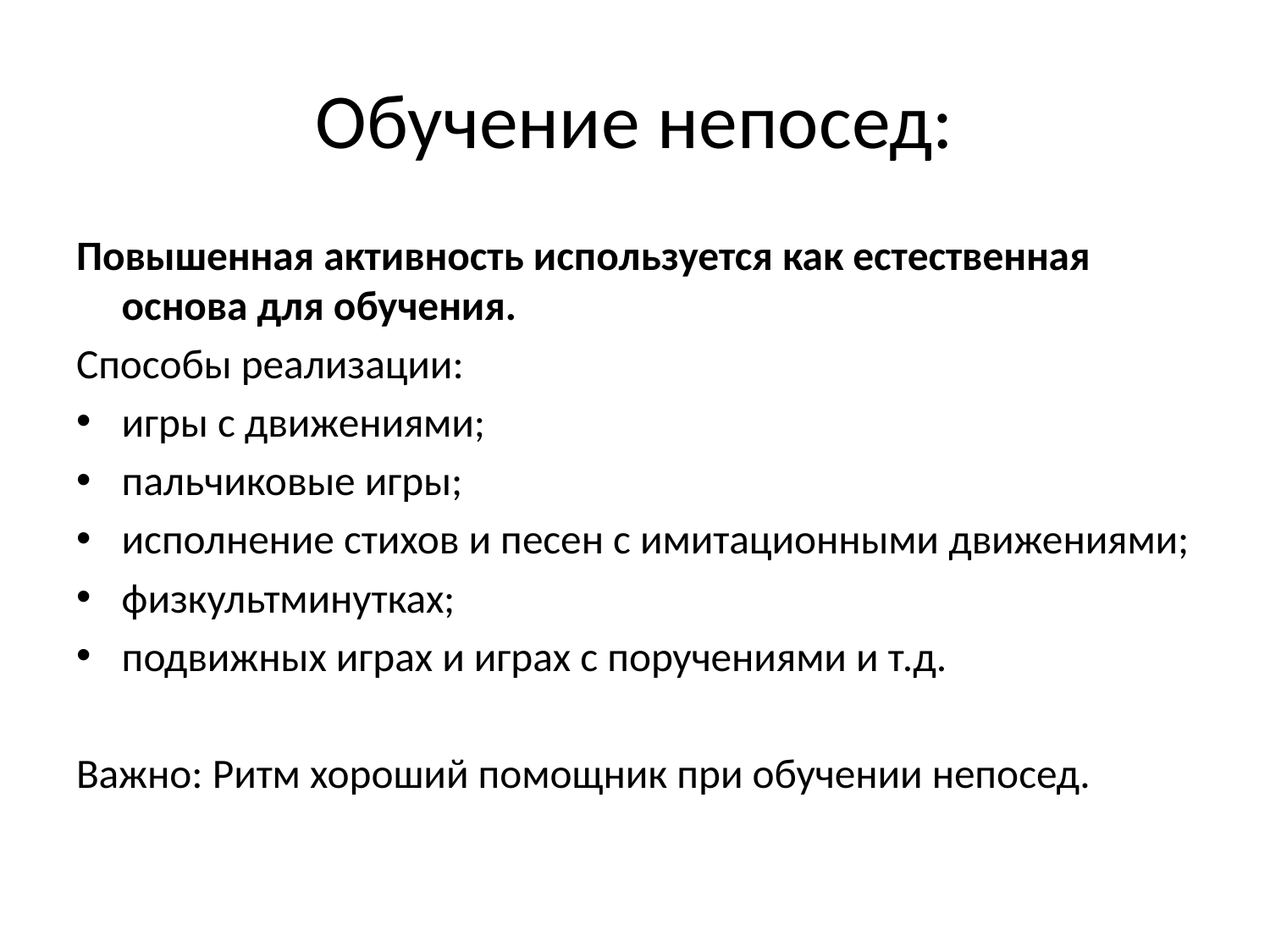

# Обучение непосед:
Повышенная активность используется как естественная основа для обучения.
Способы реализации:
игры с движениями;
пальчиковые игры;
исполнение стихов и песен с имитационными движениями;
физкультминутках;
подвижных играх и играх с поручениями и т.д.

Важно: Ритм хороший помощник при обучении непосед.